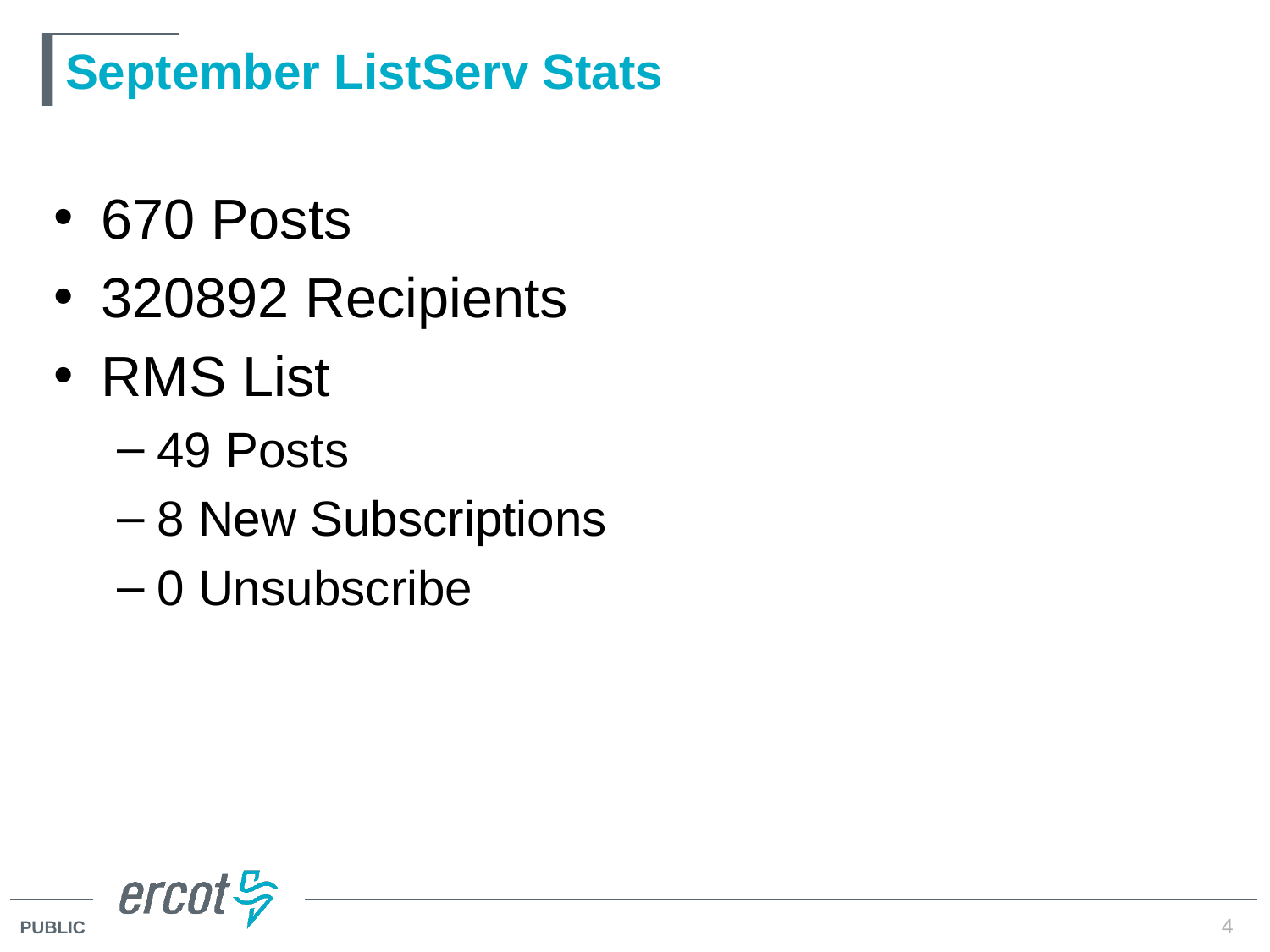

# September ListServ Stats
670 Posts
320892 Recipients
RMS List
49 Posts
8 New Subscriptions
0 Unsubscribe
4